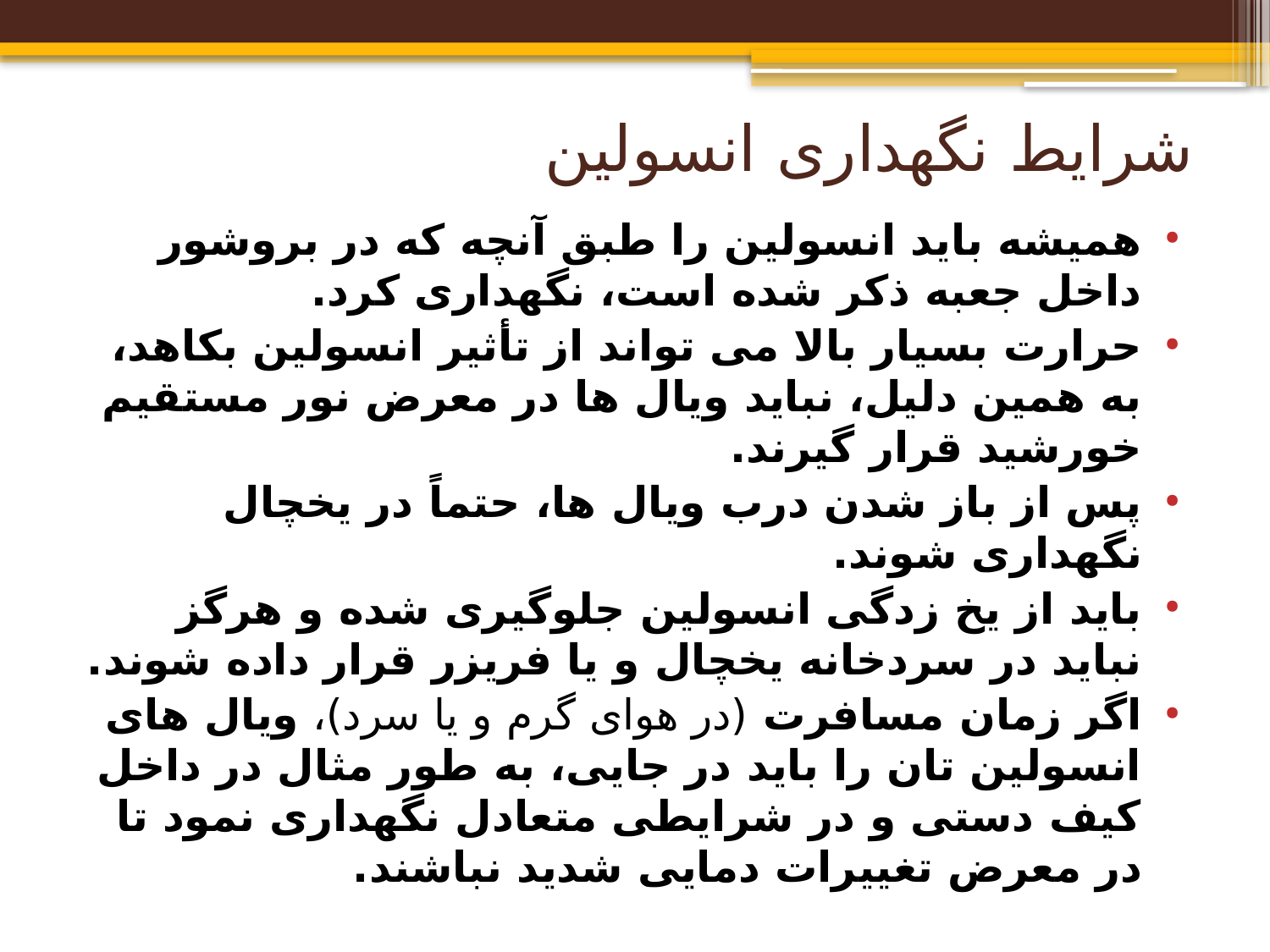

# شرایط نگهداری انسولین
همیشه باید انسولین را طبق آنچه که در بروشور داخل جعبه ذکر شده است، نگهداری کرد.
حرارت بسیار بالا می تواند از تأثیر انسولین بکاهد، به همین دلیل، نباید ویال ها در معرض نور مستقیم خورشید قرار گیرند.
پس از باز شدن درب ویال ها، حتماً در یخچال نگهداری شوند.
باید از یخ زدگی انسولین جلوگیری شده و هرگز نباید در سردخانه یخچال و یا فریزر قرار داده شوند.
اگر زمان مسافرت (در هوای گرم و یا سرد)، ویال های انسولین تان را باید در جایی، به طور مثال در داخل کیف دستی و در شرایطی متعادل نگهداری نمود تا در معرض تغییرات دمایی شدید نباشند.